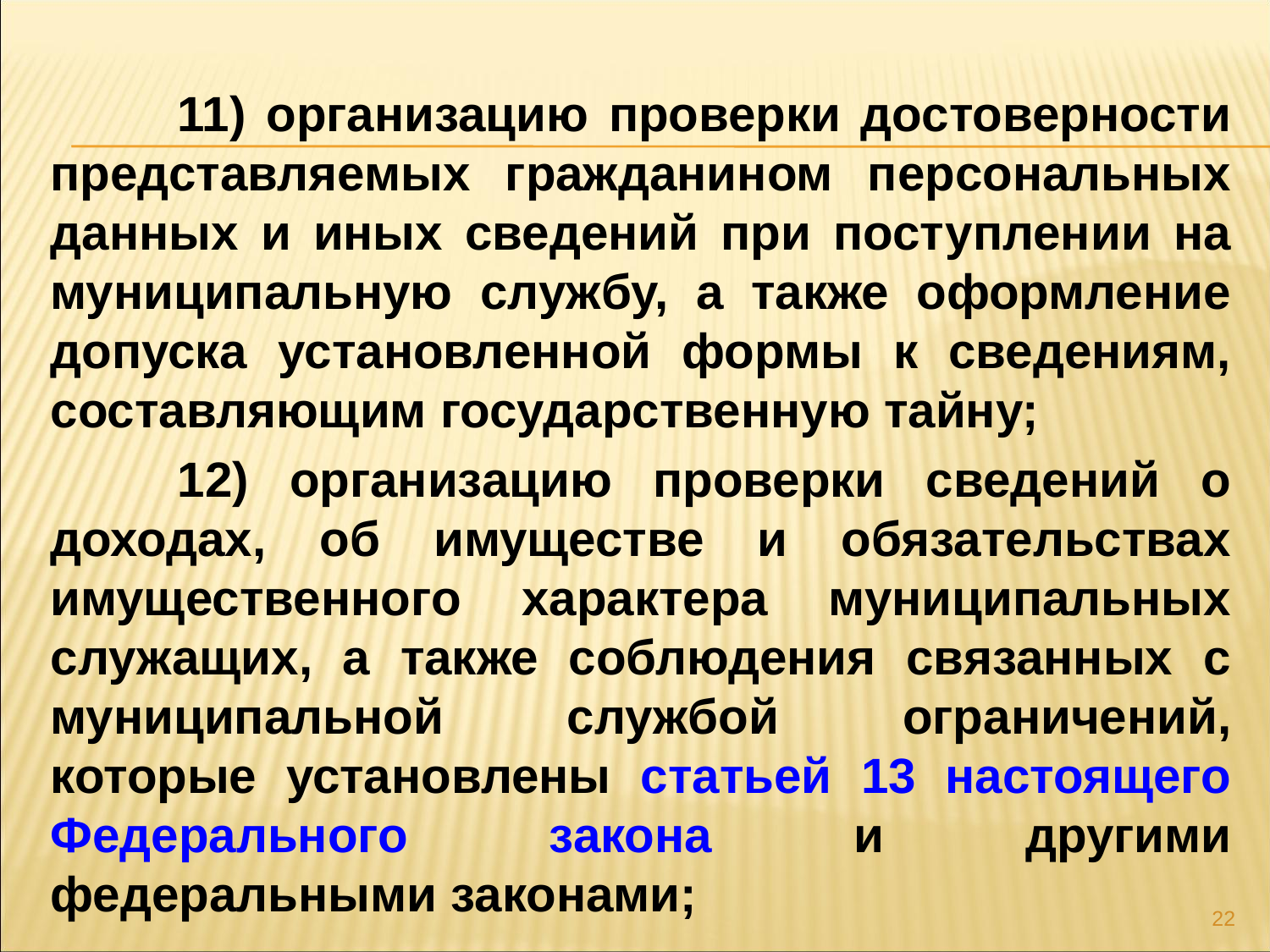

11) организацию проверки достоверности представляемых гражданином персональных данных и иных сведений при поступлении на муниципальную службу, а также оформление допуска установленной формы к сведениям, составляющим государственную тайну;
	12) организацию проверки сведений о доходах, об имуществе и обязательствах имущественного характера муниципальных служащих, а также соблюдения связанных с муниципальной службой ограничений, которые установлены статьей 13 настоящего Федерального закона и другими федеральными законами;
22